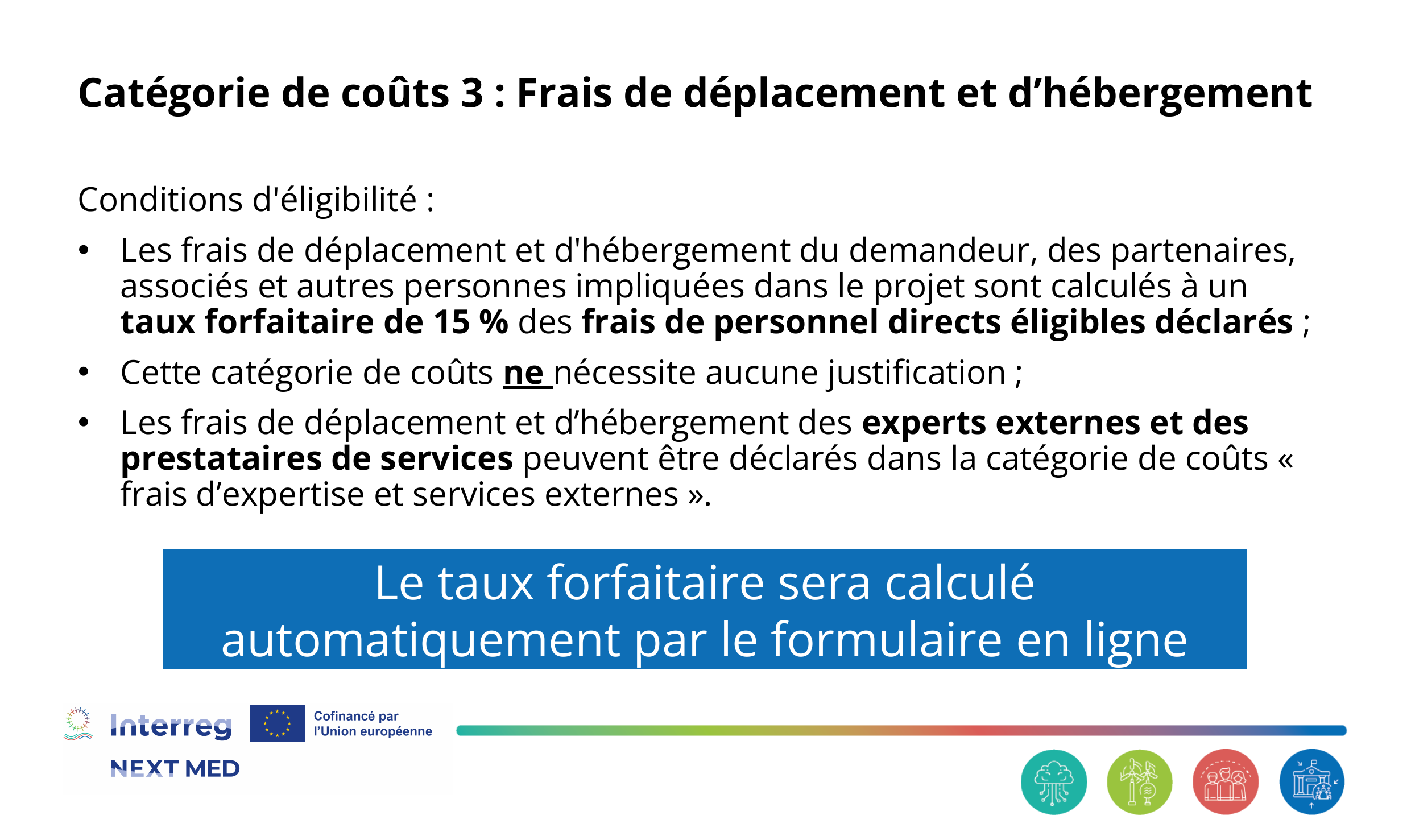

# Catégorie de coûts 3 : Frais de déplacement et d’hébergement
Conditions d'éligibilité :
Les frais de déplacement et d'hébergement du demandeur, des partenaires, associés et autres personnes impliquées dans le projet sont calculés à un taux forfaitaire de 15 % des frais de personnel directs éligibles déclarés ;
Cette catégorie de coûts ne nécessite aucune justification ;
Les frais de déplacement et d’hébergement des experts externes et des prestataires de services peuvent être déclarés dans la catégorie de coûts « frais d’expertise et services externes ».
Le taux forfaitaire sera calculé automatiquement par le formulaire en ligne